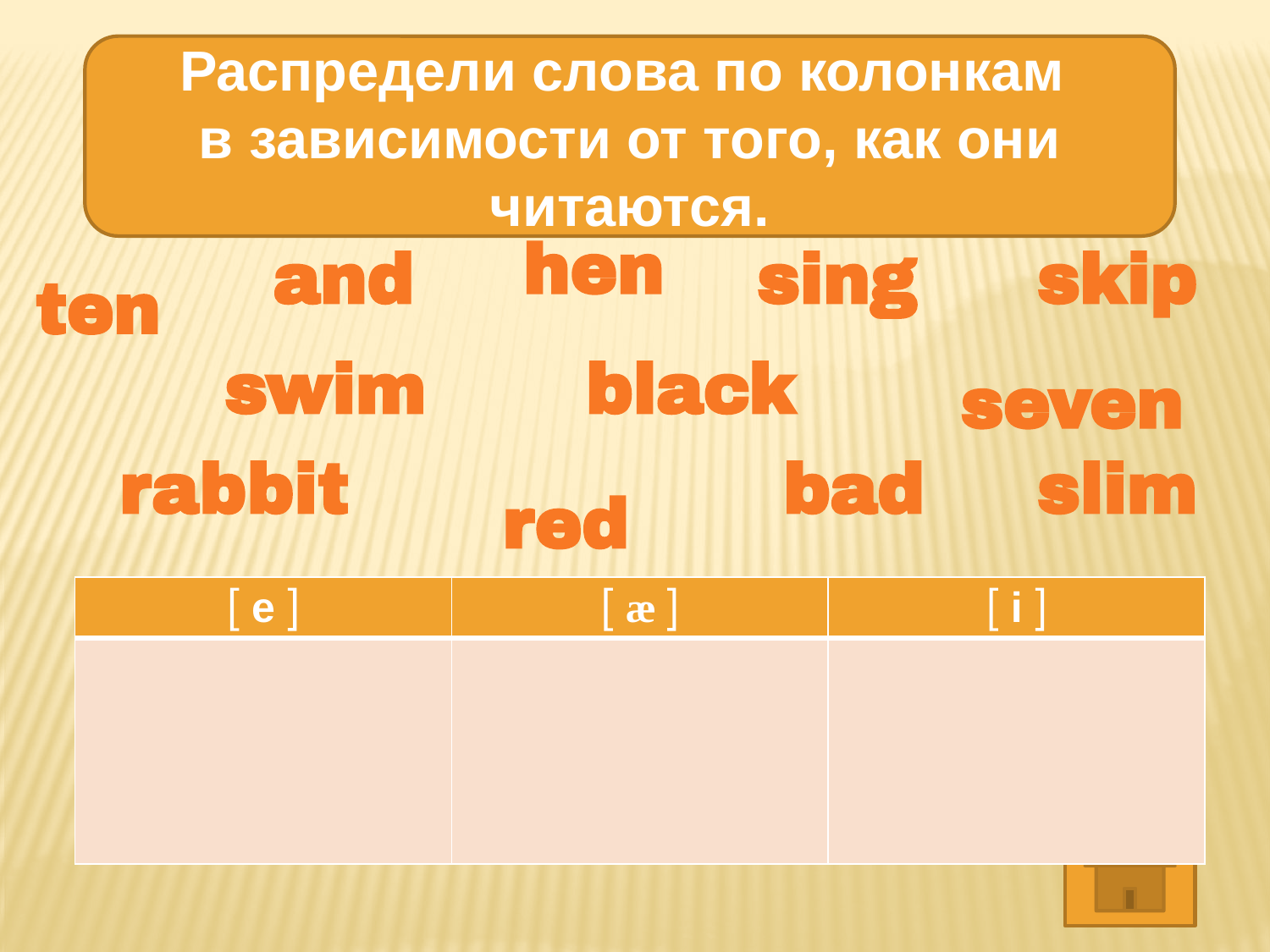

Распредели слова по колонкам
в зависимости от того, как они читаются.
hen
and
sing
skip
ten
 seven
swim
black
rabbit
bad
slim
 red
| [ e ] | [ æ ] | [ i ] |
| --- | --- | --- |
|  |  |  |